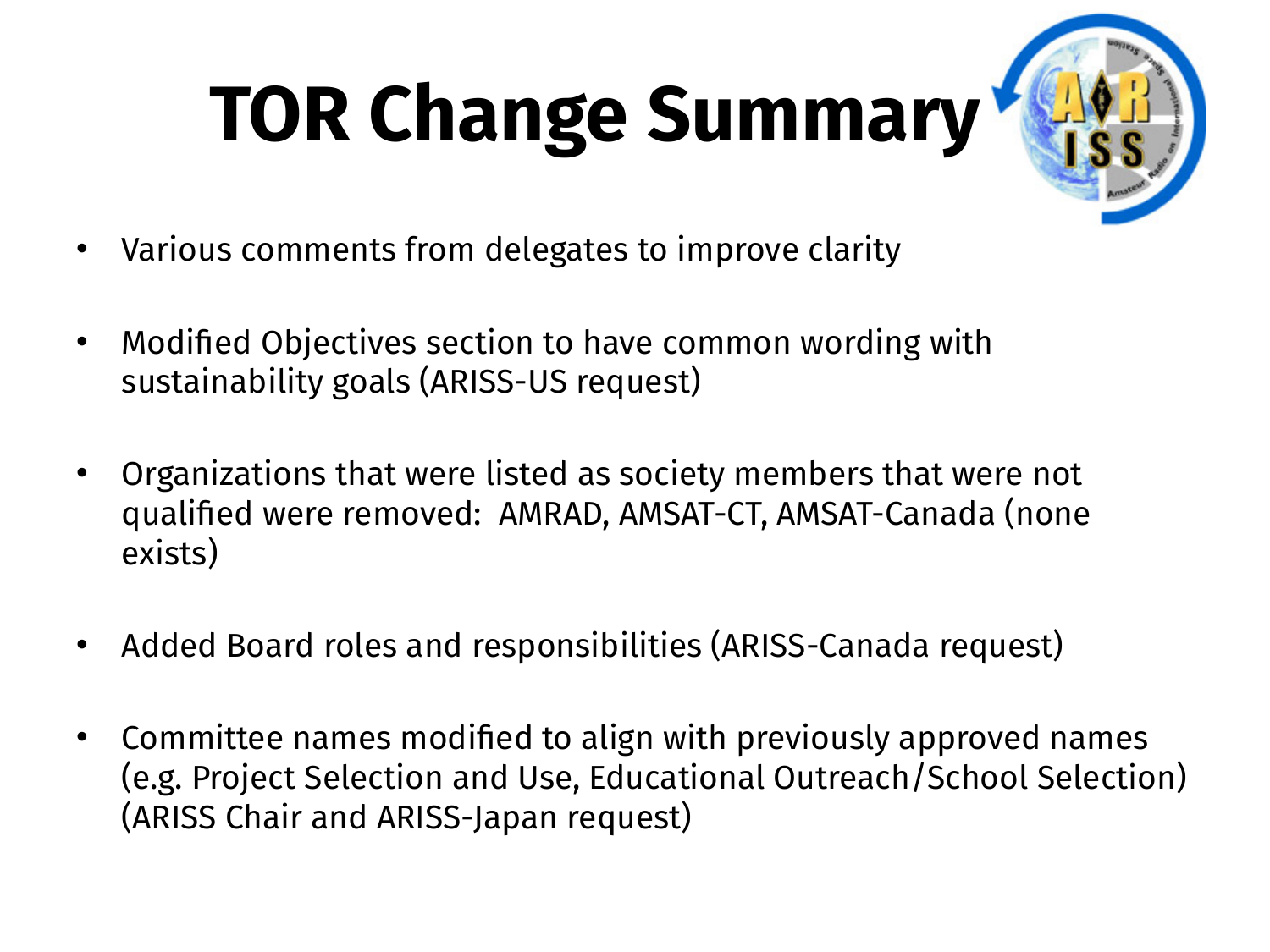

# TOR Change Summary
Various comments from delegates to improve clarity

Modified Objectives section to have common wording with sustainability goals (ARISS-US request)

Organizations that were listed as society members that were not qualified were removed:  AMRAD, AMSAT-CT, AMSAT-Canada (none exists)

Added Board roles and responsibilities (ARISS-Canada request)

Committee names modified to align with previously approved names (e.g. Project Selection and Use, Educational Outreach/School Selection) (ARISS Chair and ARISS-Japan request)